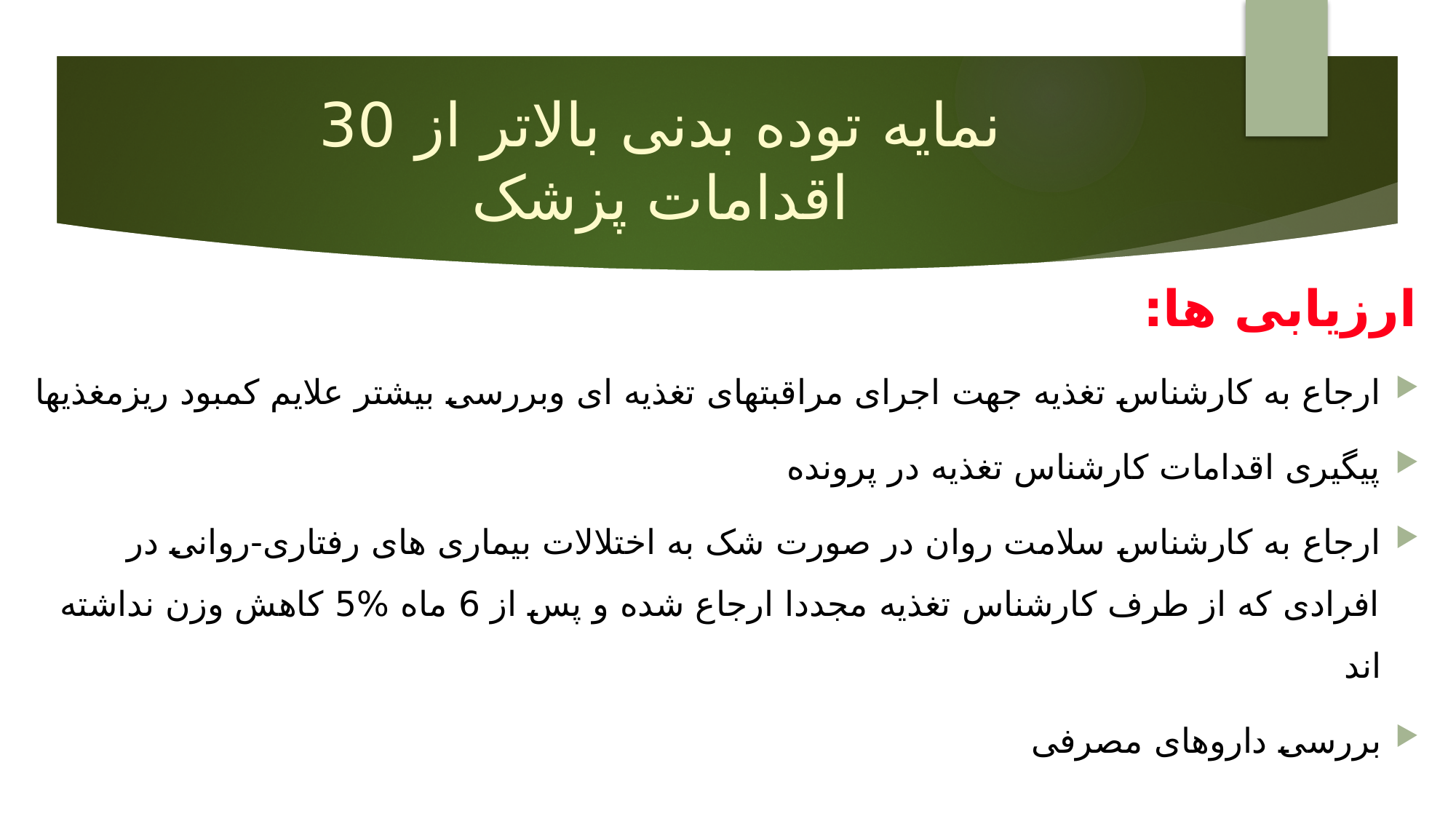

# نمایه توده بدنی بالاتر از 30 اقدامات پزشک
ارزیابی ها:
ارجاع به کارشناس تغذیه جهت اجرای مراقبتهای تغذیه ای وبررسی بیشتر علایم کمبود ریزمغذیها
پیگیری اقدامات کارشناس تغذیه در پرونده
ارجاع به کارشناس سلامت روان در صورت شک به اختلالات بیماری های رفتاری-روانی در افرادی که از طرف کارشناس تغذیه مجددا ارجاع شده و پس از 6 ماه %5 کاهش وزن نداشته اند
بررسی داروهای مصرفی